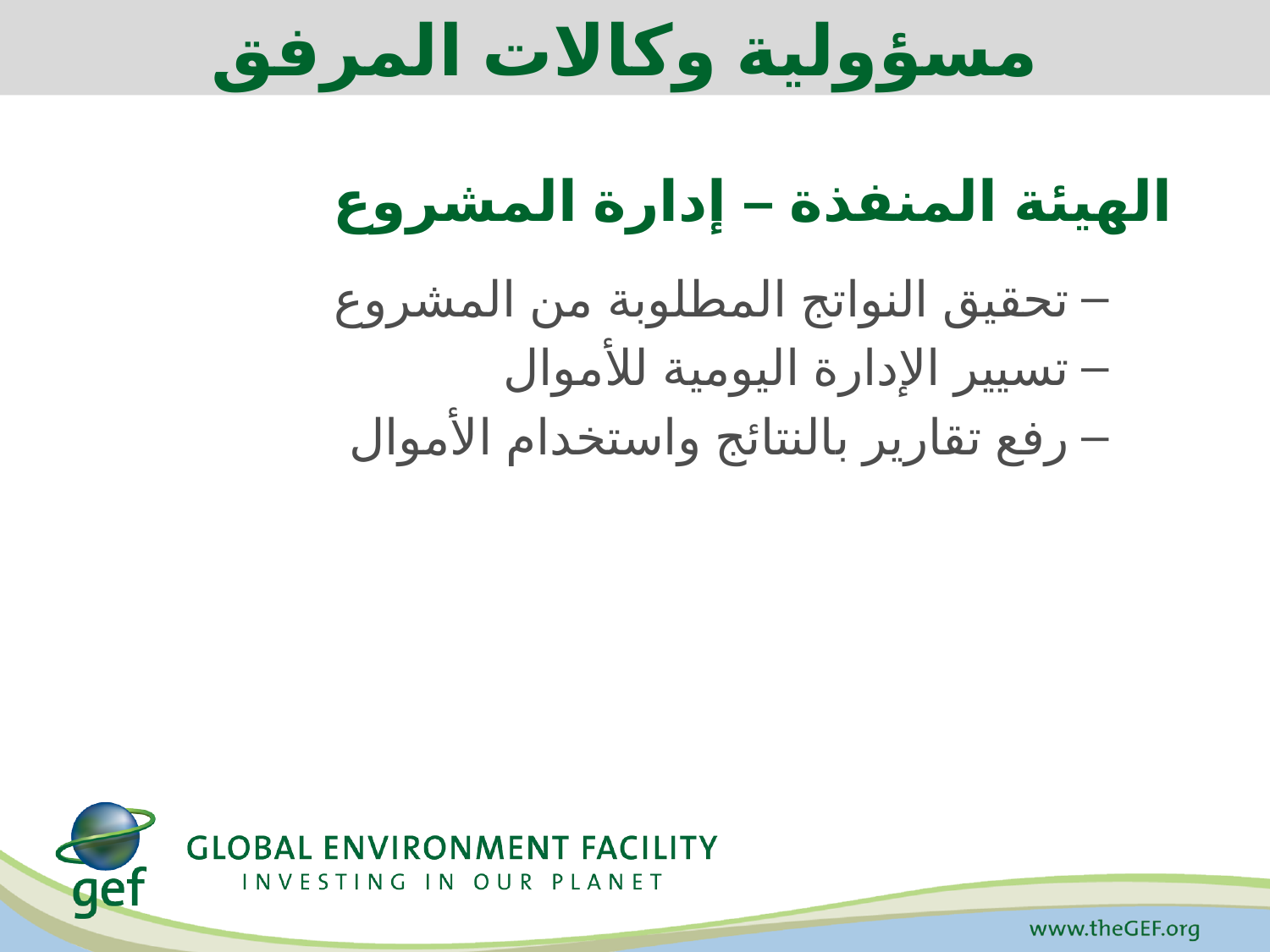

مسؤولية وكالات المرفق
الهيئة المنفذة – إدارة المشروع

تحقيق النواتج المطلوبة من المشروع
تسيير الإدارة اليومية للأموال
رفع تقارير بالنتائج واستخدام الأموال